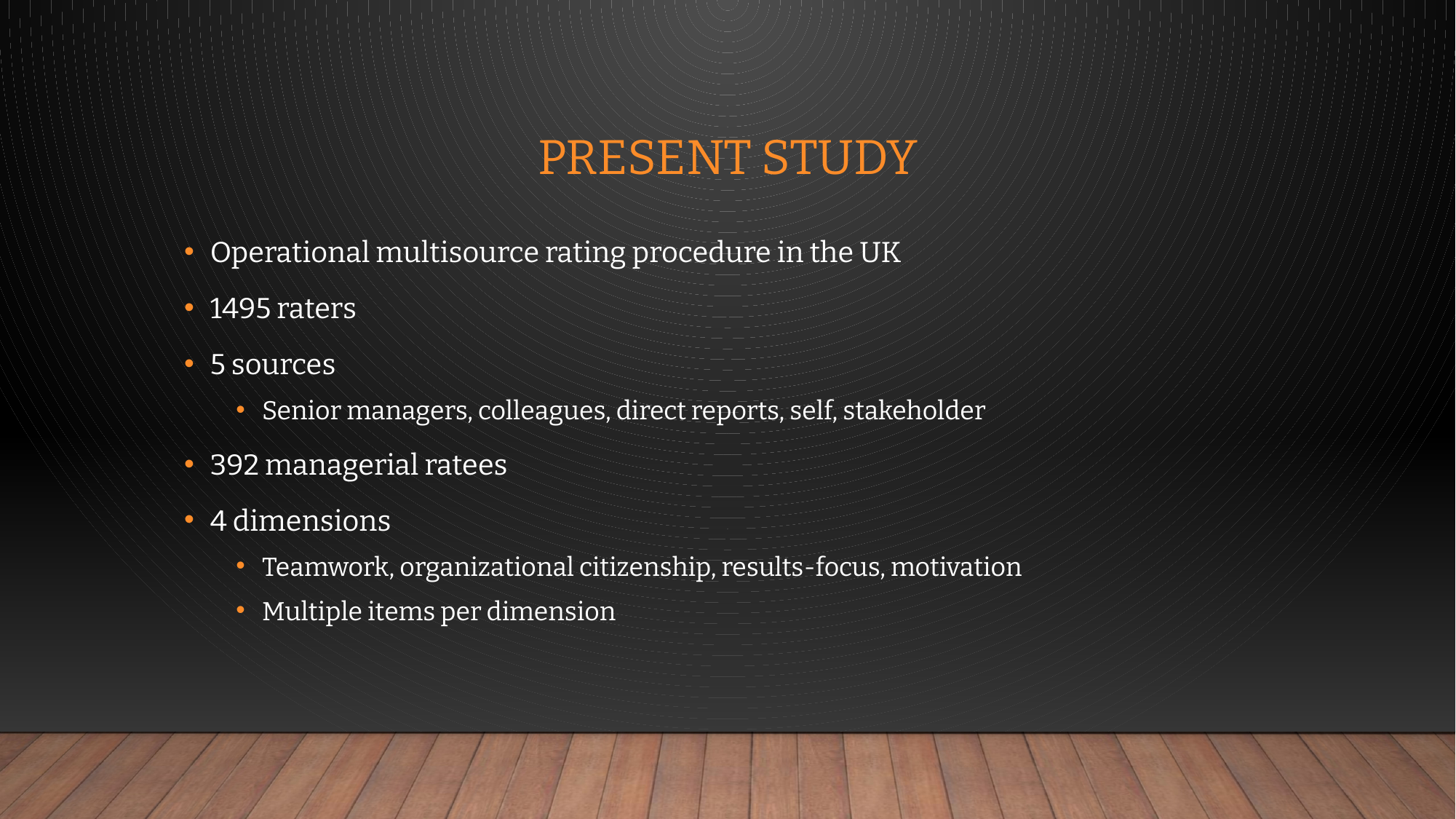

# Present Study
Operational multisource rating procedure in the UK
1495 raters
5 sources
Senior managers, colleagues, direct reports, self, stakeholder
392 managerial ratees
4 dimensions
Teamwork, organizational citizenship, results-focus, motivation
Multiple items per dimension